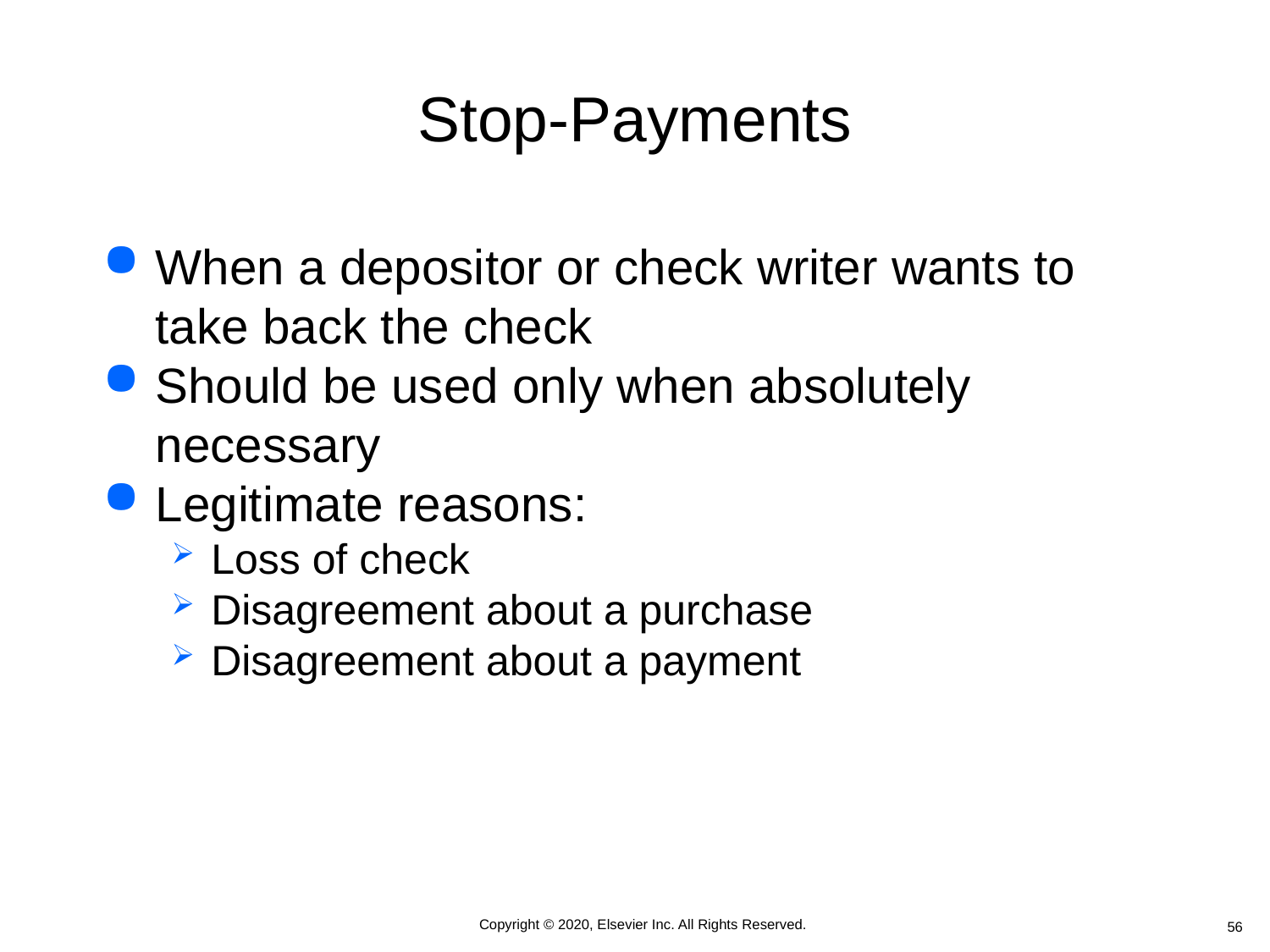

# Stop-Payments
When a depositor or check writer wants to take back the check
Should be used only when absolutely necessary
Legitimate reasons:
Loss of check
Disagreement about a purchase
Disagreement about a payment